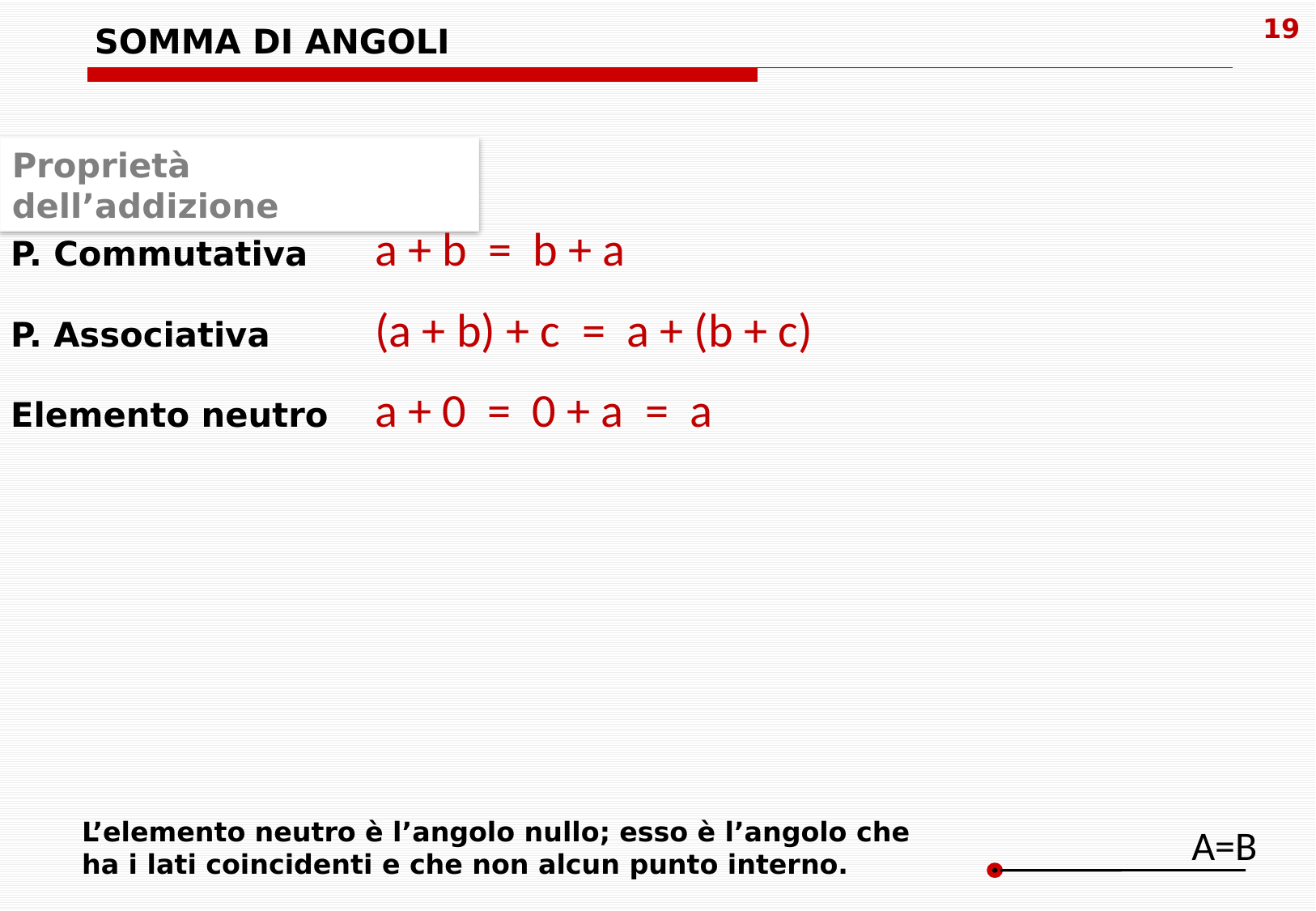

SOMMA DI ANGOLI
Proprietà dell’addizione
P. Commutativa	a + b  =  b + a
P. Associativa	(a + b) + c  =  a + (b + c)
Elemento neutro	a + 0  =  0 + a  =  a
L’elemento neutro è l’angolo nullo; esso è l’angolo che ha i lati coincidenti e che non alcun punto interno.
A=B